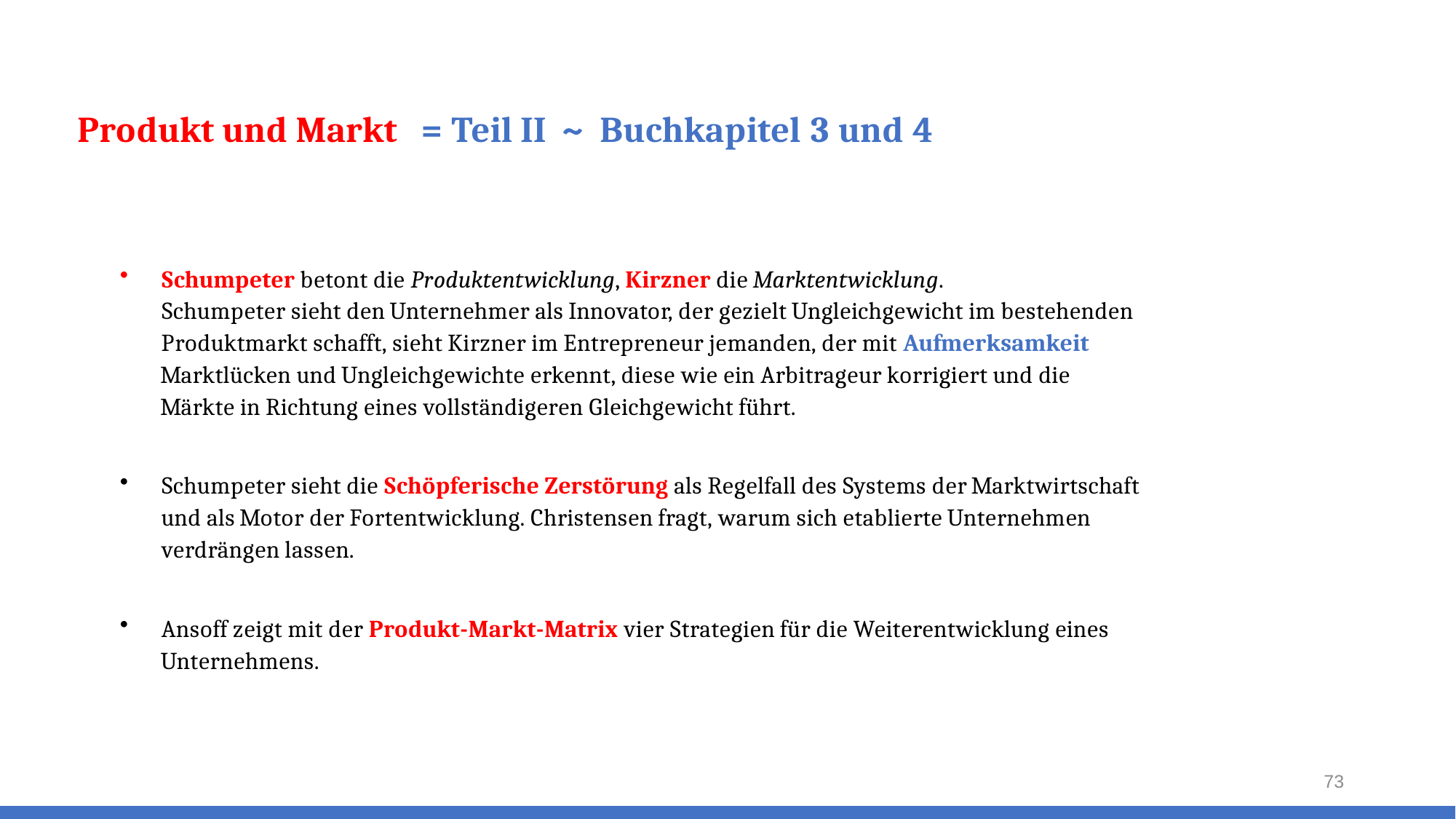

# Produkt und Markt   = Teil II  ~  Buchkapitel 3 und 4

Schumpeter betont die Produktentwicklung, Kirzner die Marktentwicklung.
Schumpeter sieht den Unternehmer als Innovator, der gezielt Ungleichgewicht im bestehenden Produktmarkt schafft, sieht Kirzner im Entrepreneur jemanden, der mit Aufmerksamkeit Marktlücken und Ungleichgewichte erkennt, diese wie ein Arbitrageur korrigiert und die Märkte in Richtung eines vollständigeren Gleichgewicht führt.
Schumpeter sieht die Schöpferische Zerstörung als Regelfall des Systems der Marktwirtschaft und als Motor der Fortentwicklung. Christensen fragt, warum sich etablierte Unternehmen verdrängen lassen.
Ansoff zeigt mit der Produkt-Markt-Matrix vier Strategien für die Weiterentwicklung eines Unternehmens.
73